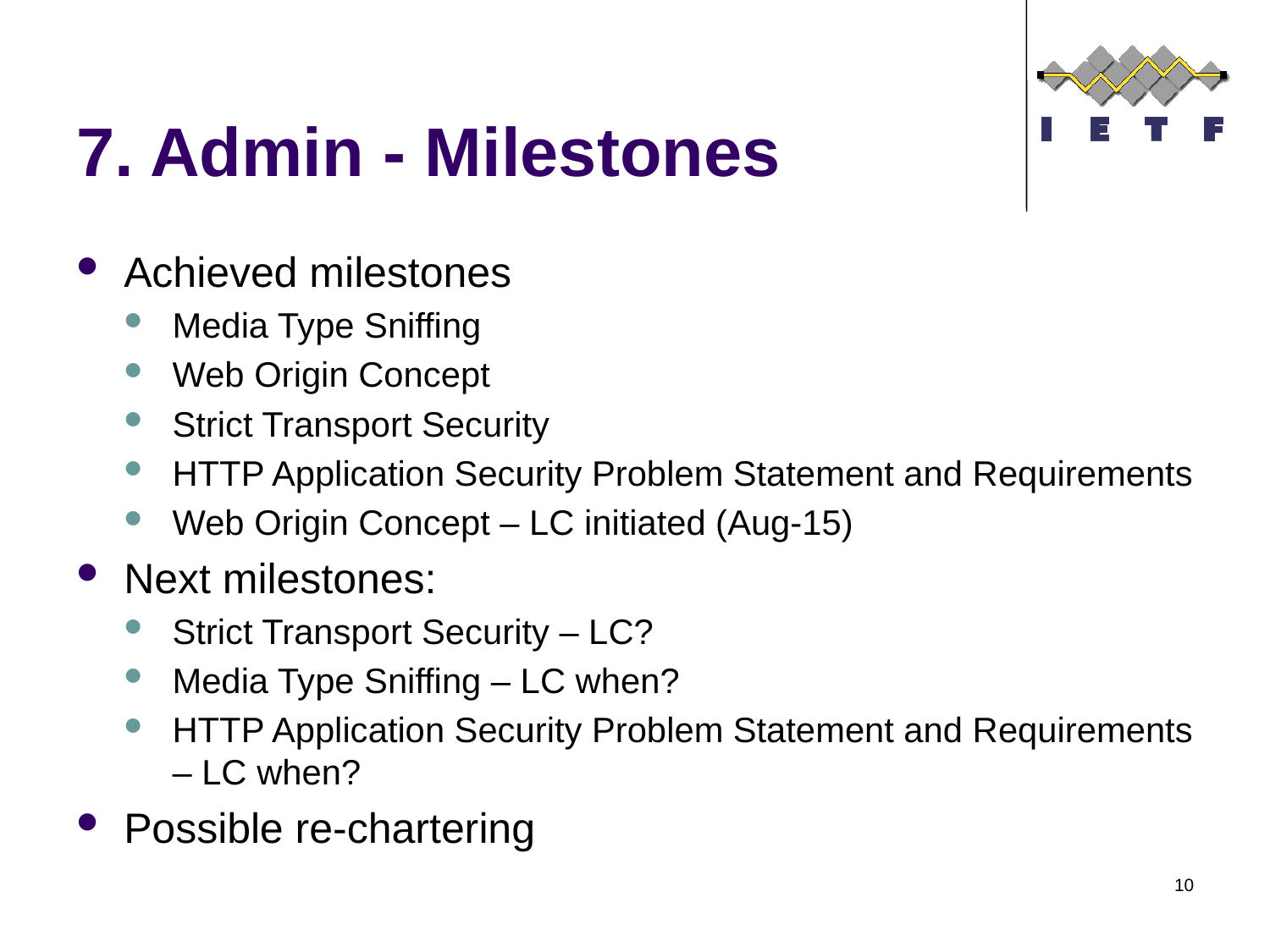

# 7. Admin - Milestones
Achieved milestones
Media Type Sniffing
Web Origin Concept
Strict Transport Security
HTTP Application Security Problem Statement and Requirements
Web Origin Concept – LC initiated (Aug-15)
Next milestones:
Strict Transport Security – LC?
Media Type Sniffing – LC when?
HTTP Application Security Problem Statement and Requirements – LC when?
Possible re-chartering
10